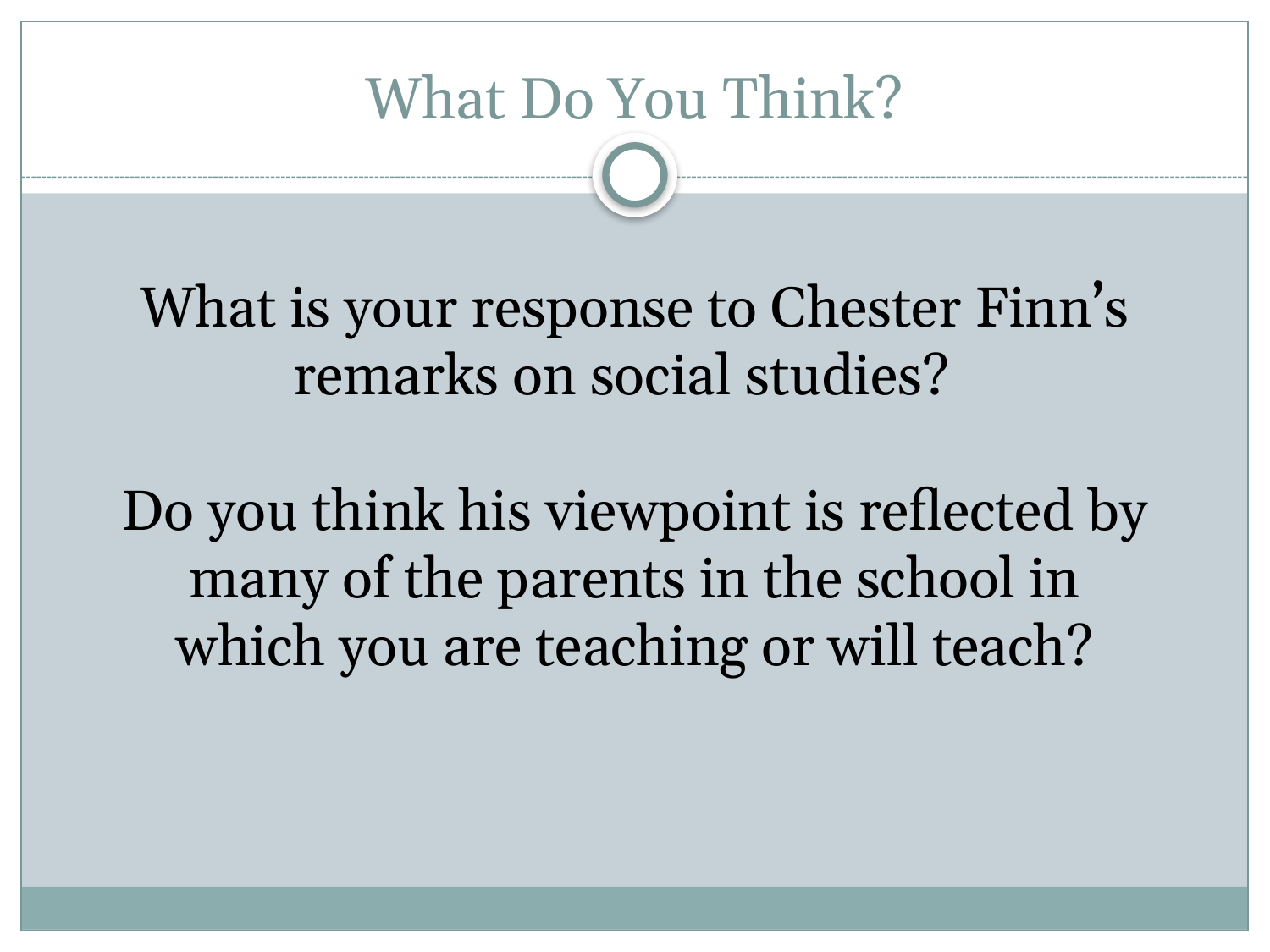

# What Do You Think?
What is your response to Chester Finn’s remarks on social studies?

Do you think his viewpoint is reflected by many of the parents in the school in which you are teaching or will teach?